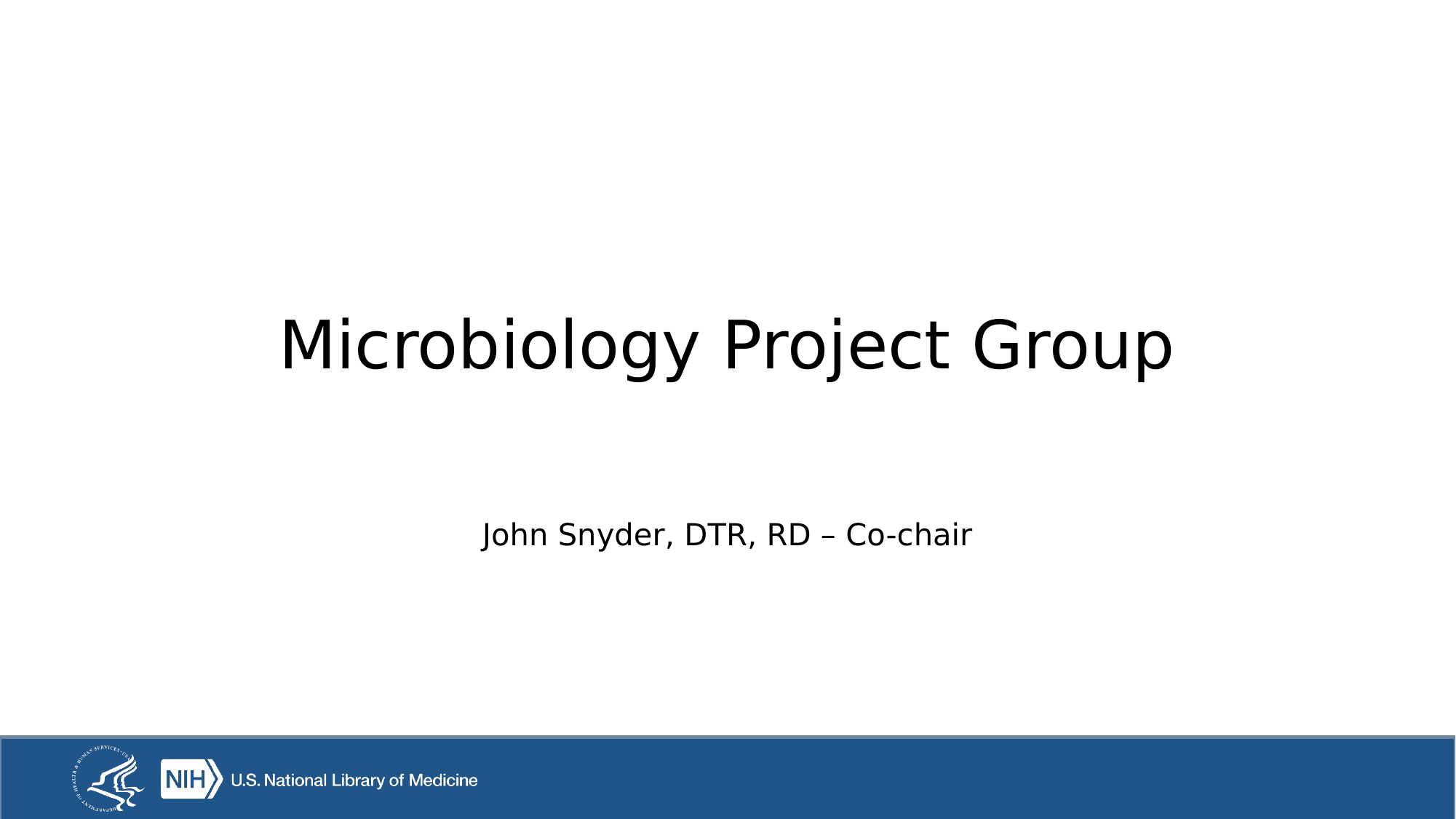

# Microbiology Project Group
John Snyder, DTR, RD – Co-chair